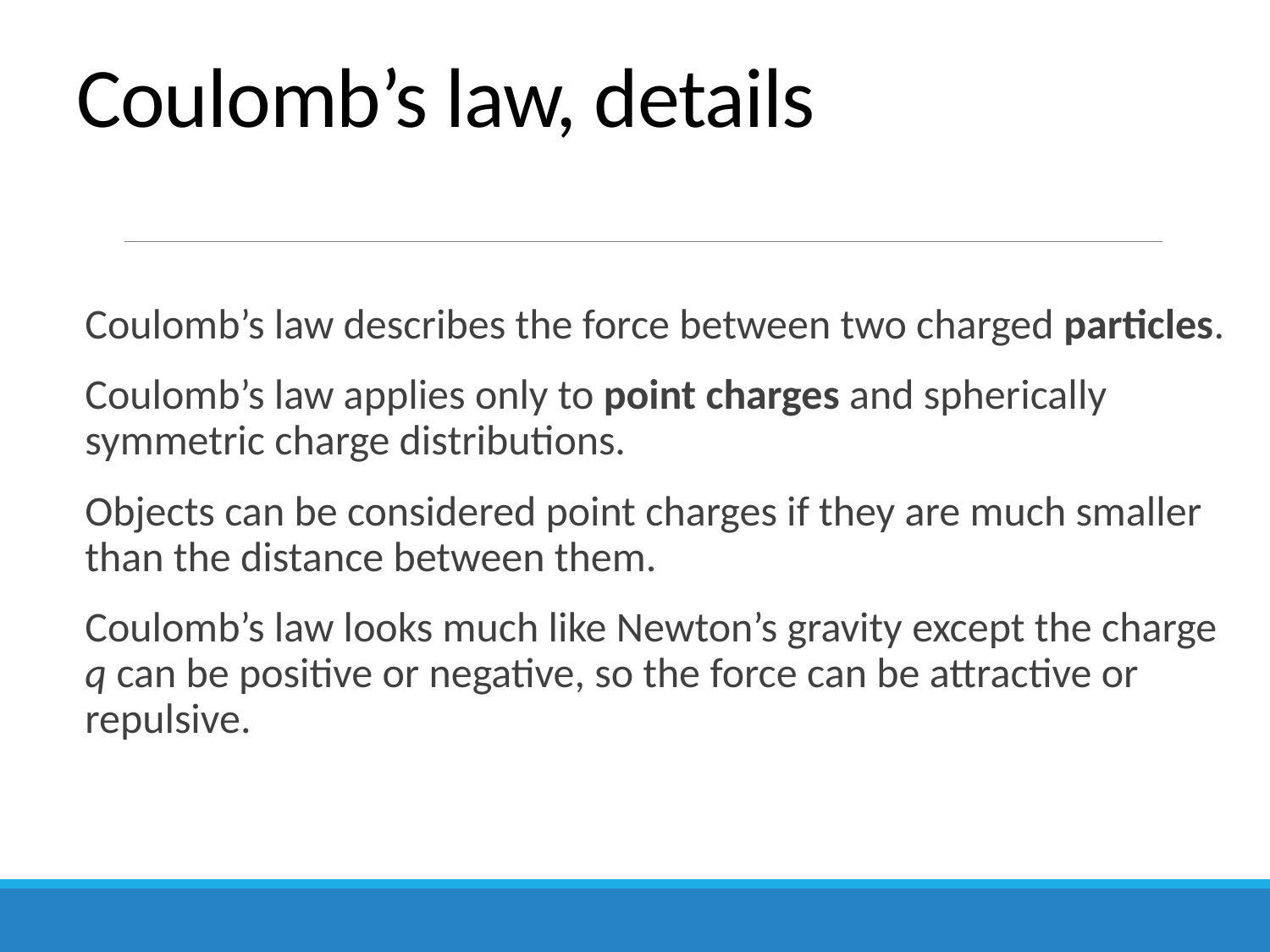

# Coulomb’s law, details
Coulomb’s law describes the force between two charged particles.
Coulomb’s law applies only to point charges and spherically symmetric charge distributions.
Objects can be considered point charges if they are much smaller than the distance between them.
Coulomb’s law looks much like Newton’s gravity except the charge q can be positive or negative, so the force can be attractive or repulsive.